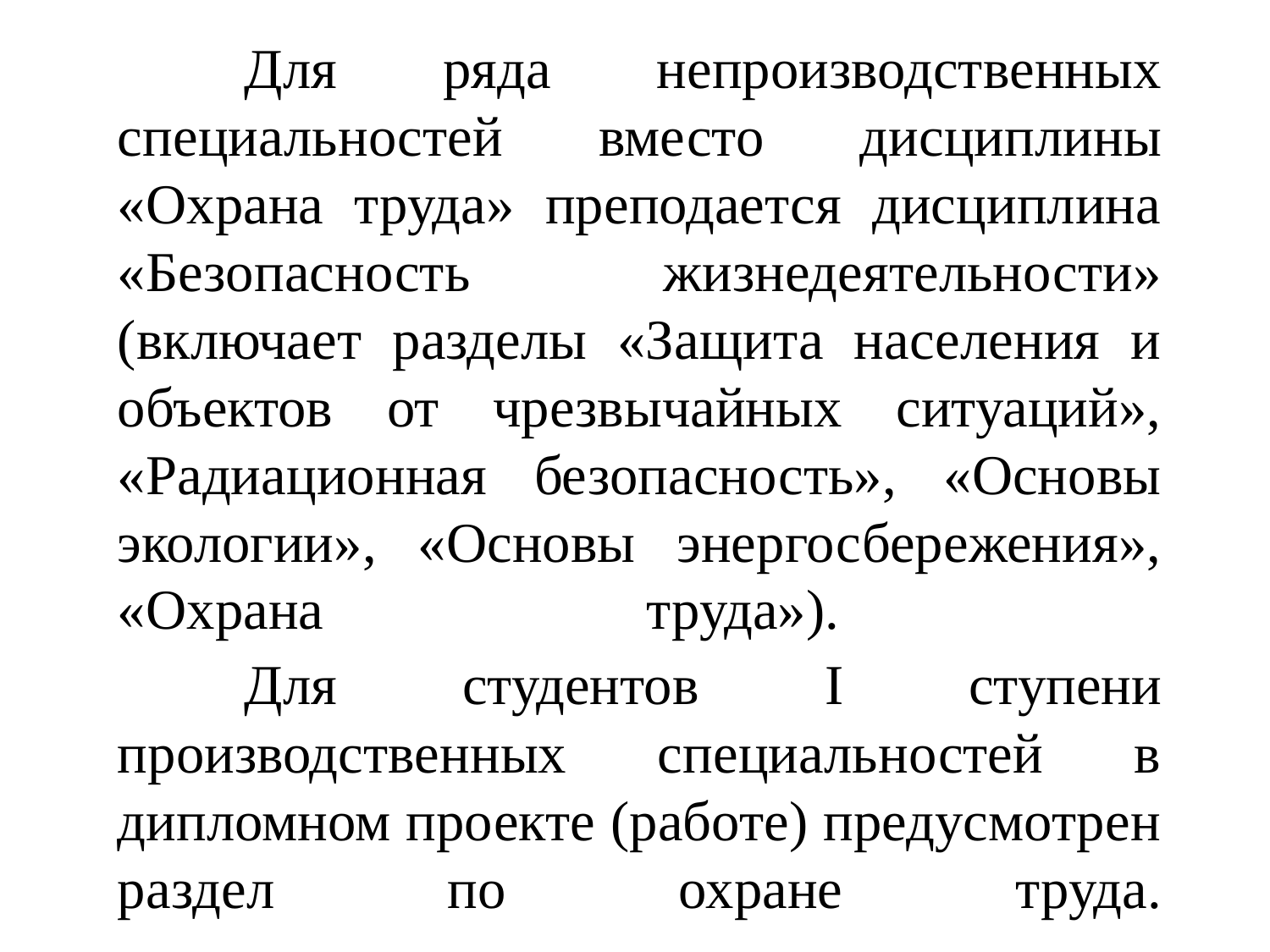

# Для ряда непроизводственных специальностей вместо дисциплины «Охрана труда» преподается дисциплина «Безопасность жизнедеятельности» (включает разделы «Защита населения и объектов от чрезвычайных ситуаций», «Радиационная безопасность», «Основы экологии», «Основы энергосбережения», «Охрана труда»). Для студентов I ступени производственных специальностей в дипломном проекте (работе) предусмотрен раздел по охране труда.